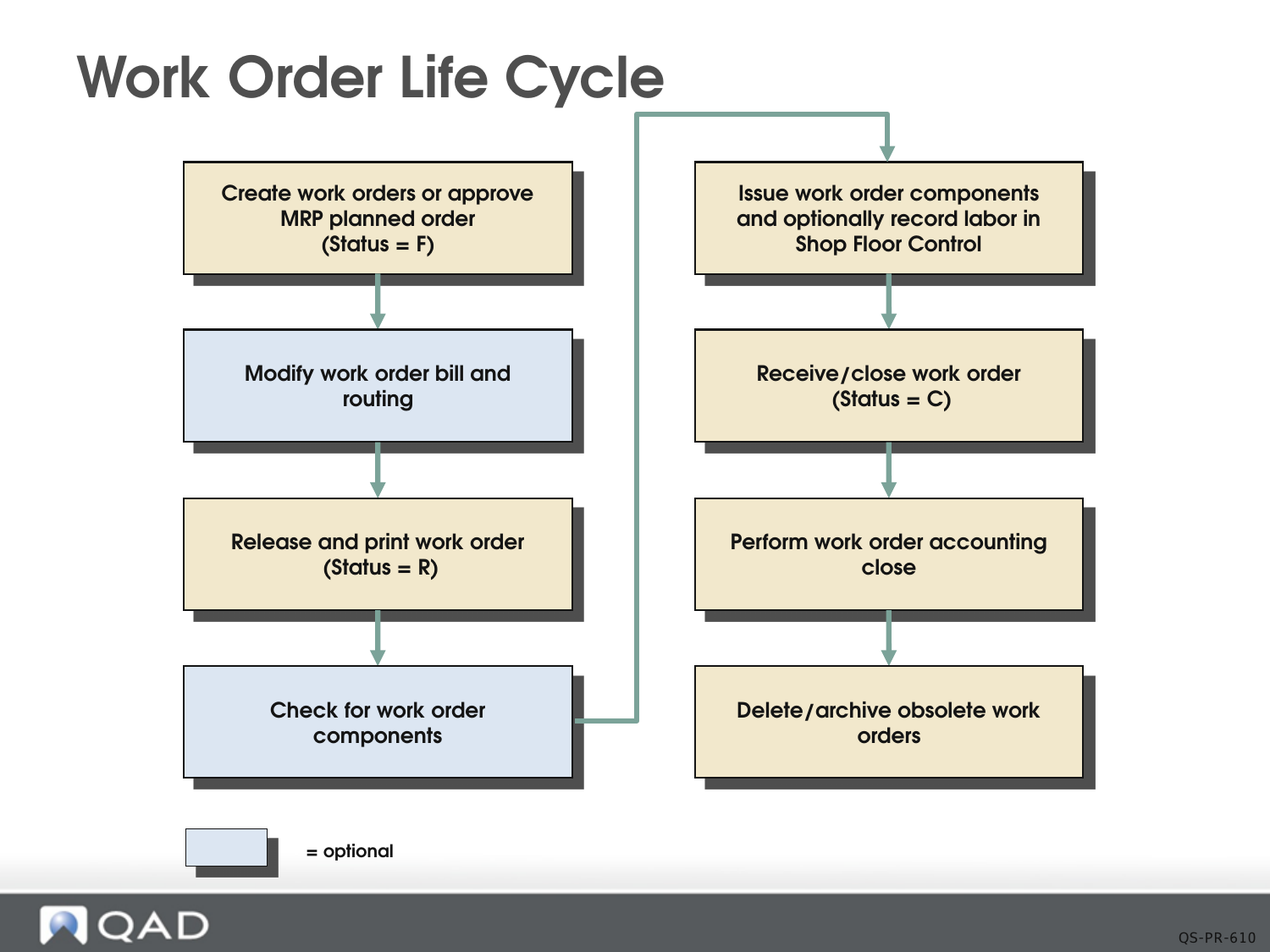

# Work Order Life Cycle

Create work orders or approve MRP planned order
(Status = F)
Issue work order components and optionally record labor in Shop Floor Control

Modify work order bill and routing
Receive/close work order
 (Status = C)

Release and print work order
 (Status = R)
Perform work order accounting close

Check for work order components
Delete/archive obsolete work orders

= optional
QS-PR-610